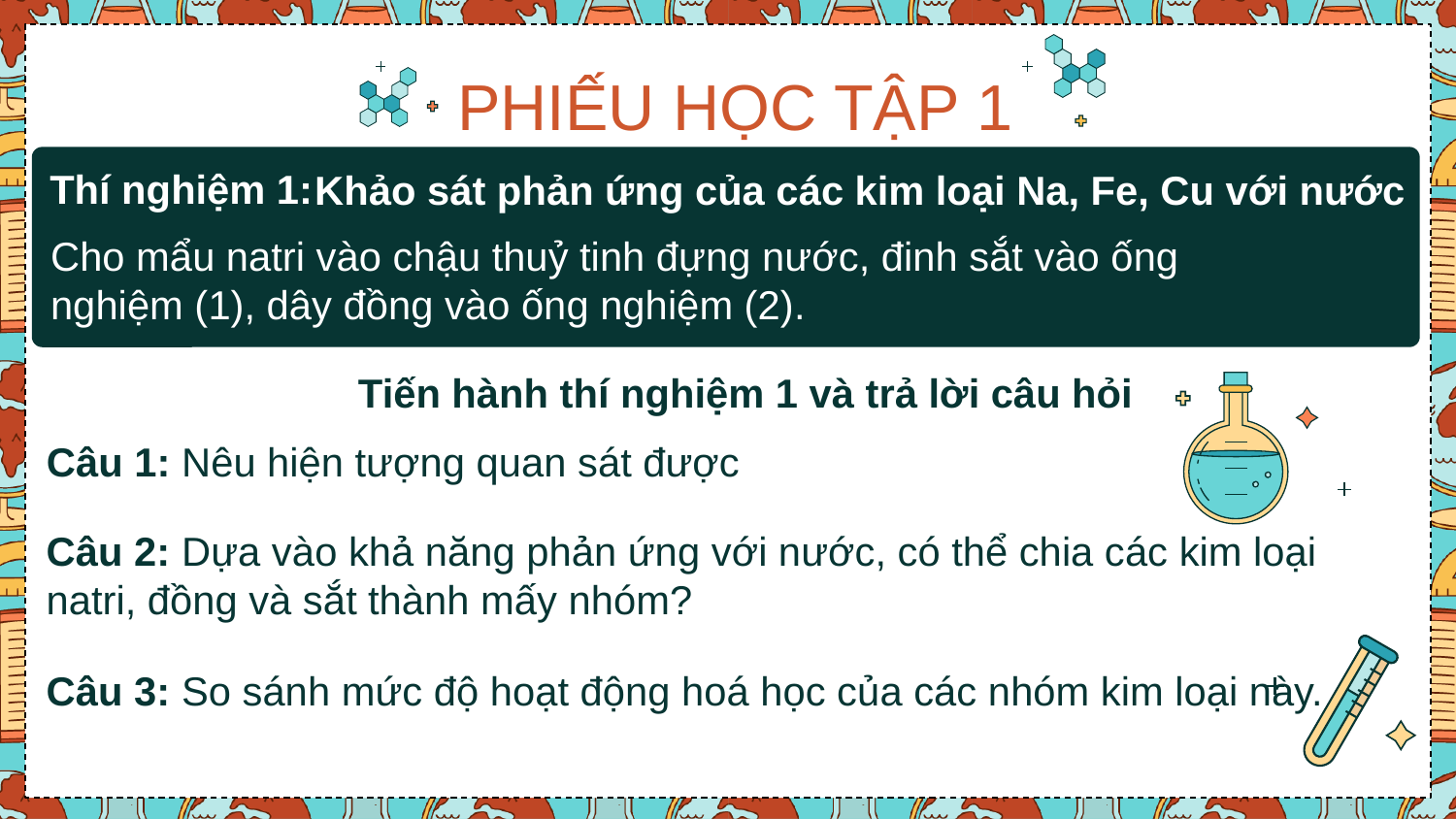

# PHIẾU HỌC TẬP 1

Khảo sát phản ứng của các kim loại Na, Fe, Cu với nước
Thí nghiệm 1:
Cho mẩu natri vào chậu thuỷ tinh đựng nước, đinh sắt vào ống nghiệm (1), dây đồng vào ống nghiệm (2).
Tiến hành thí nghiệm 1 và trả lời câu hỏi

Câu 1: Nêu hiện tượng quan sát được
Câu 2: Dựa vào khả năng phản ứng với nước, có thể chia các kim loại natri, đồng và sắt thành mấy nhóm?

Câu 3: So sánh mức độ hoạt động hoá học của các nhóm kim loại này.